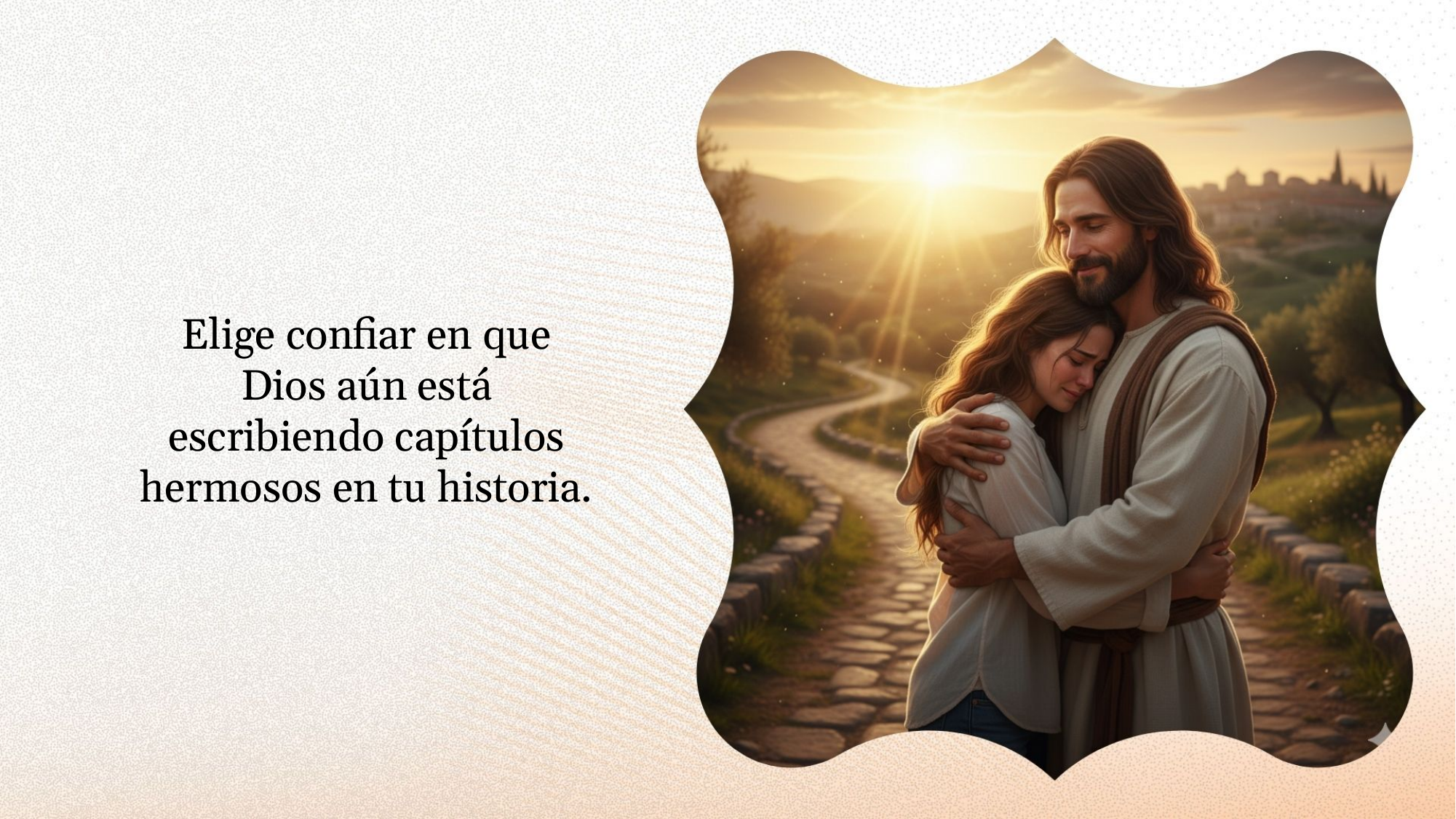

Elige confiar en que Dios aún está escribiendo capítulos hermosos en tu historia.